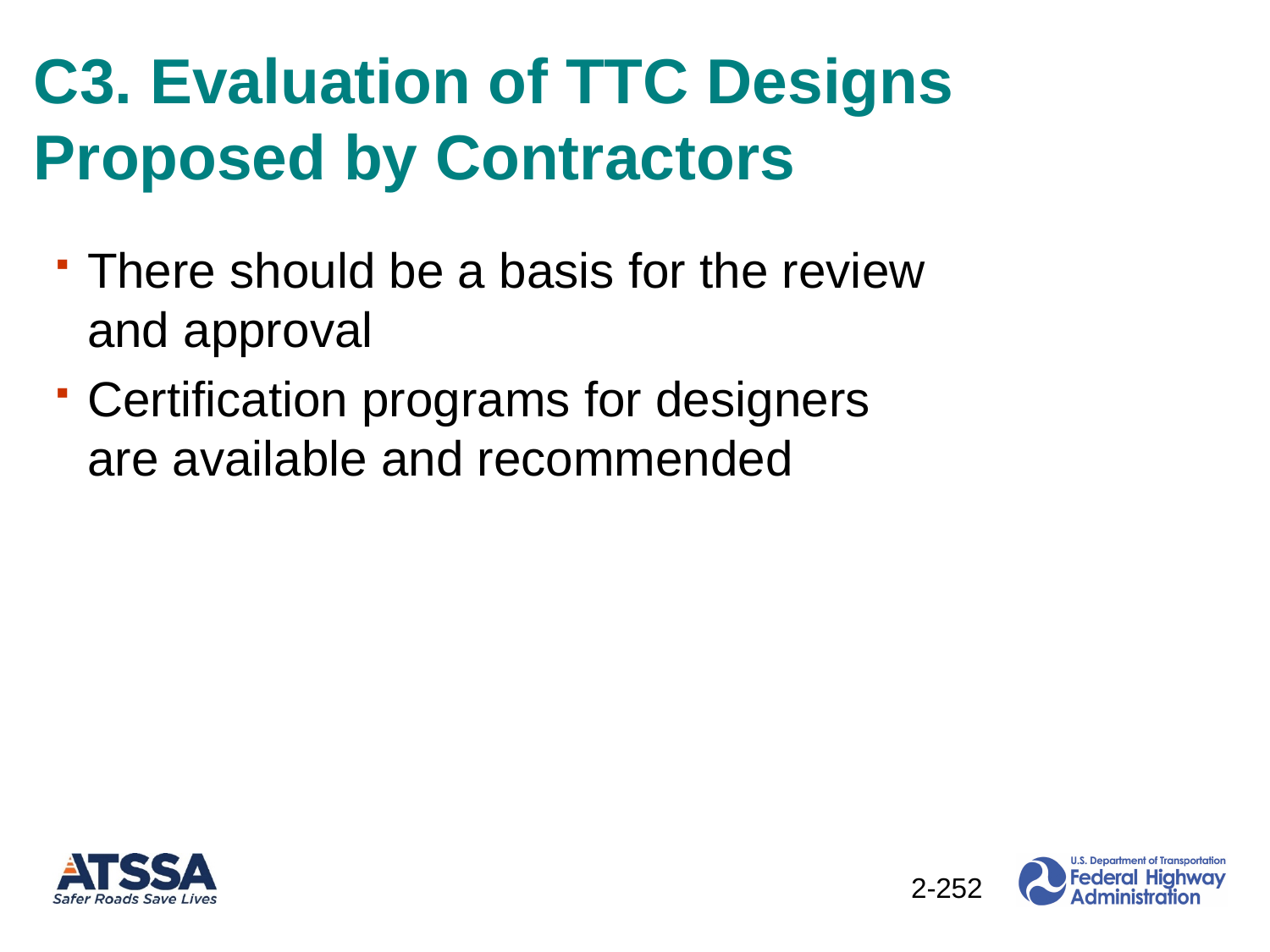

# C3. Evaluation of TTC Designs Proposed by Contractors
There should be a basis for the review and approval
Certification programs for designers are available and recommended